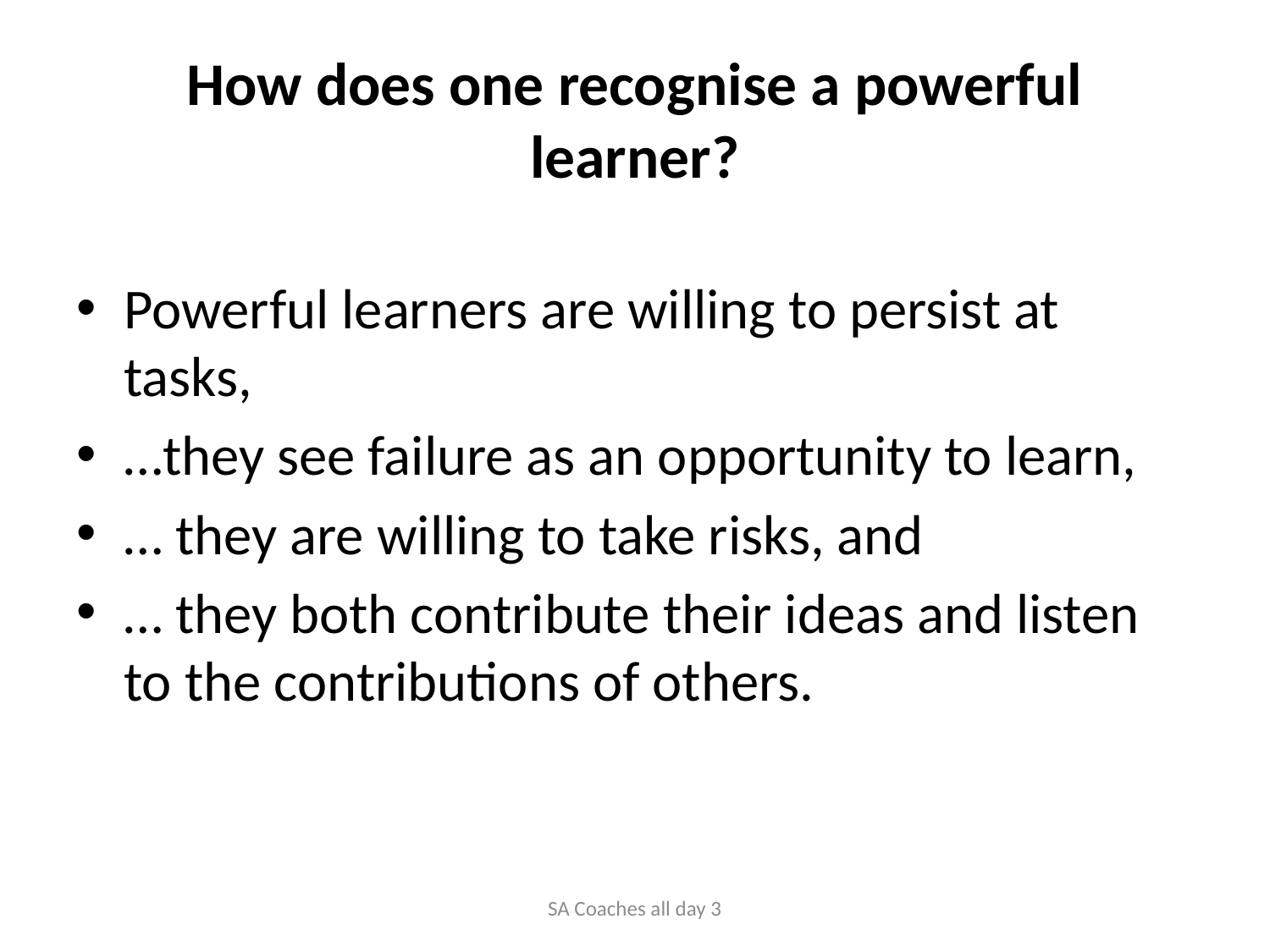

# How does one recognise a powerful learner?
Powerful learners are willing to persist at tasks,
…they see failure as an opportunity to learn,
… they are willing to take risks, and
… they both contribute their ideas and listen to the contributions of others.

SA Coaches all day 3